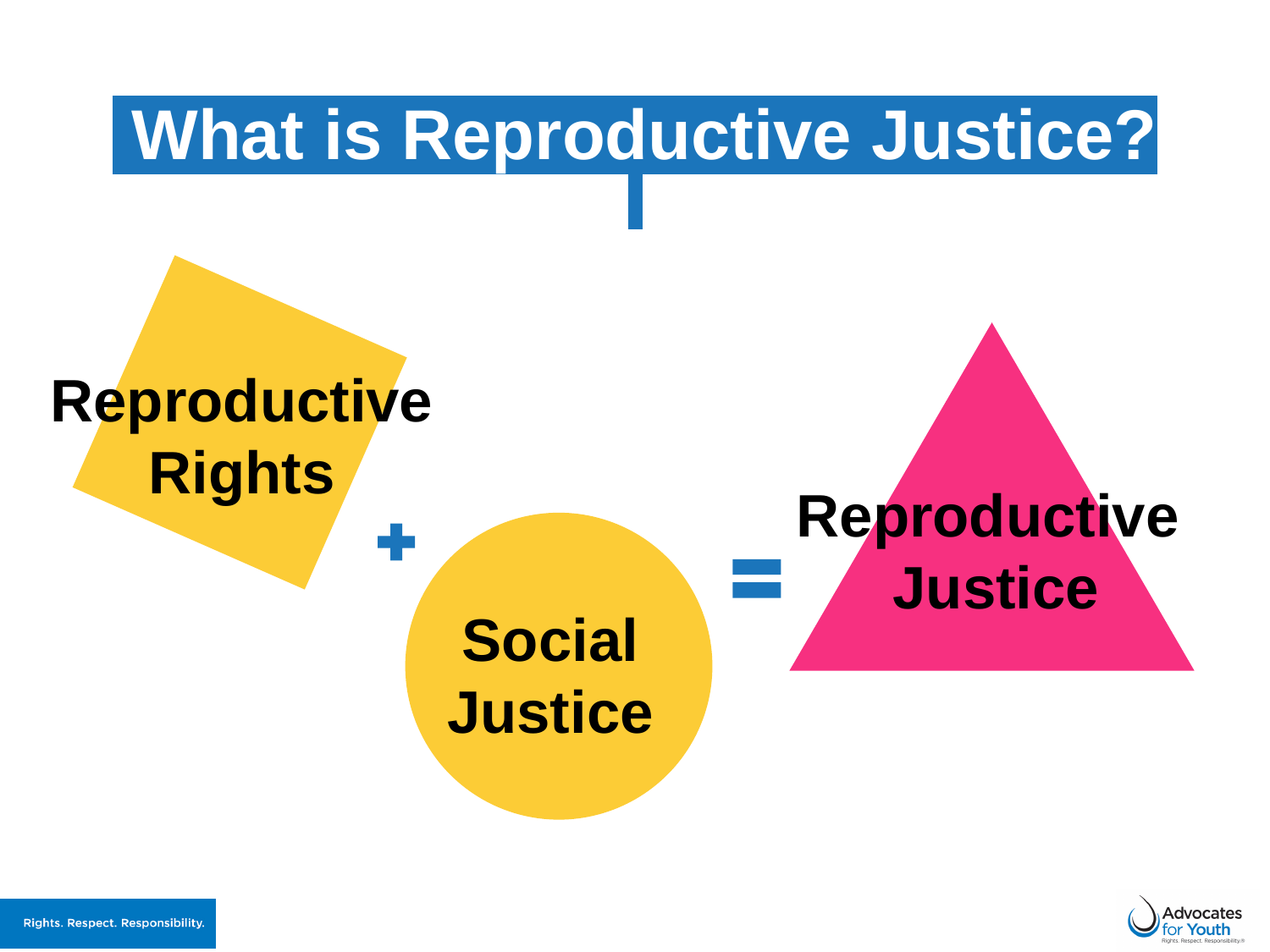

# What is Reproductive Justice?

Reproductive Rights
Reproductive
Justice

Social
Justice